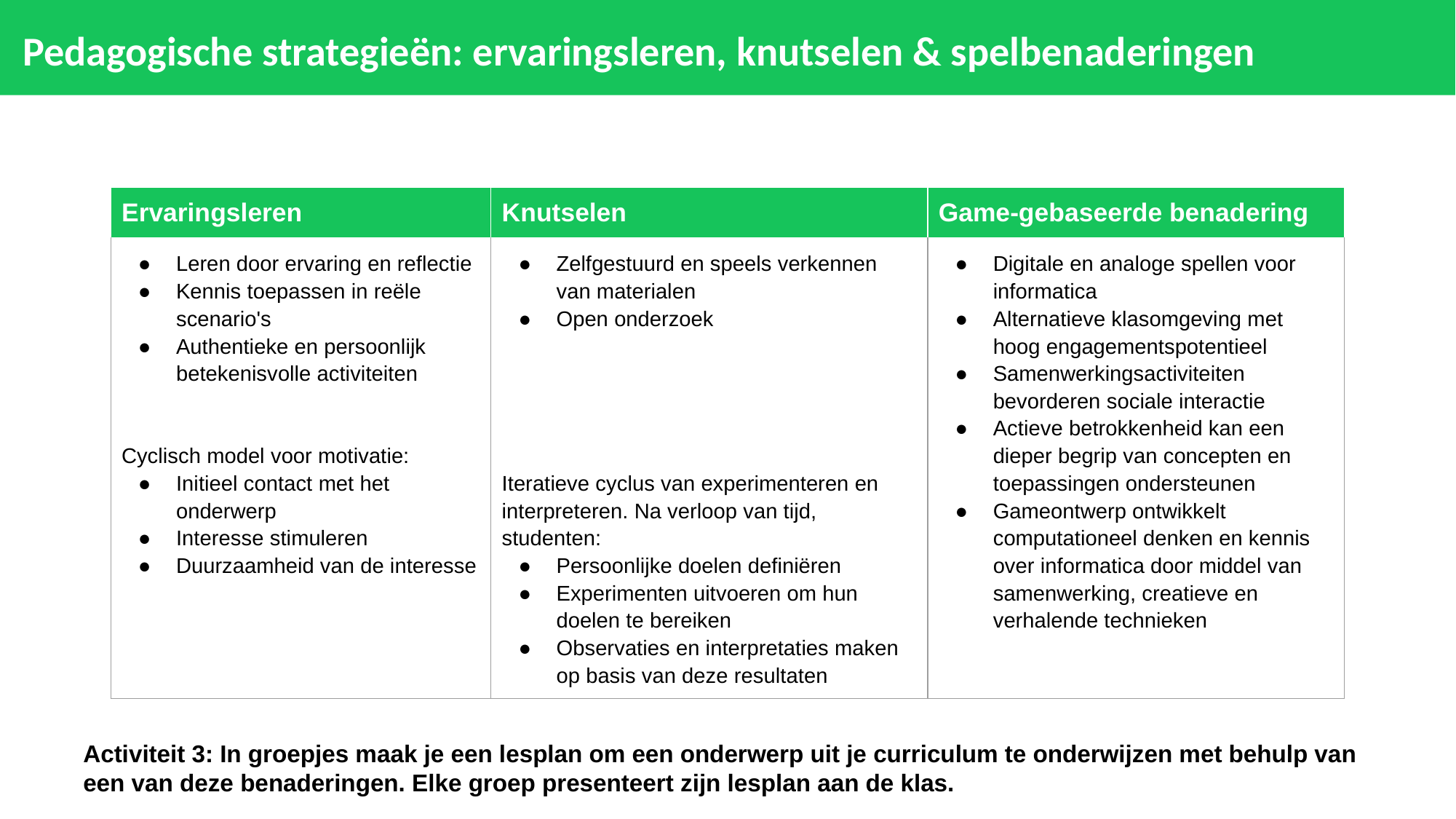

# Pedagogische strategieën: ervaringsleren, knutselen & spelbenaderingen
| Ervaringsleren | Knutselen | Game-gebaseerde benadering |
| --- | --- | --- |
| Leren door ervaring en reflectie Kennis toepassen in reële scenario's Authentieke en persoonlijk betekenisvolle activiteiten Cyclisch model voor motivatie: Initieel contact met het onderwerp Interesse stimuleren Duurzaamheid van de interesse | Zelfgestuurd en speels verkennen van materialen Open onderzoek Iteratieve cyclus van experimenteren en interpreteren. Na verloop van tijd, studenten: Persoonlijke doelen definiëren Experimenten uitvoeren om hun doelen te bereiken Observaties en interpretaties maken op basis van deze resultaten | Digitale en analoge spellen voor informatica Alternatieve klasomgeving met hoog engagementspotentieel Samenwerkingsactiviteiten bevorderen sociale interactie Actieve betrokkenheid kan een dieper begrip van concepten en toepassingen ondersteunen Gameontwerp ontwikkelt computationeel denken en kennis over informatica door middel van samenwerking, creatieve en verhalende technieken |
Activiteit 3: In groepjes maak je een lesplan om een onderwerp uit je curriculum te onderwijzen met behulp van een van deze benaderingen. Elke groep presenteert zijn lesplan aan de klas.